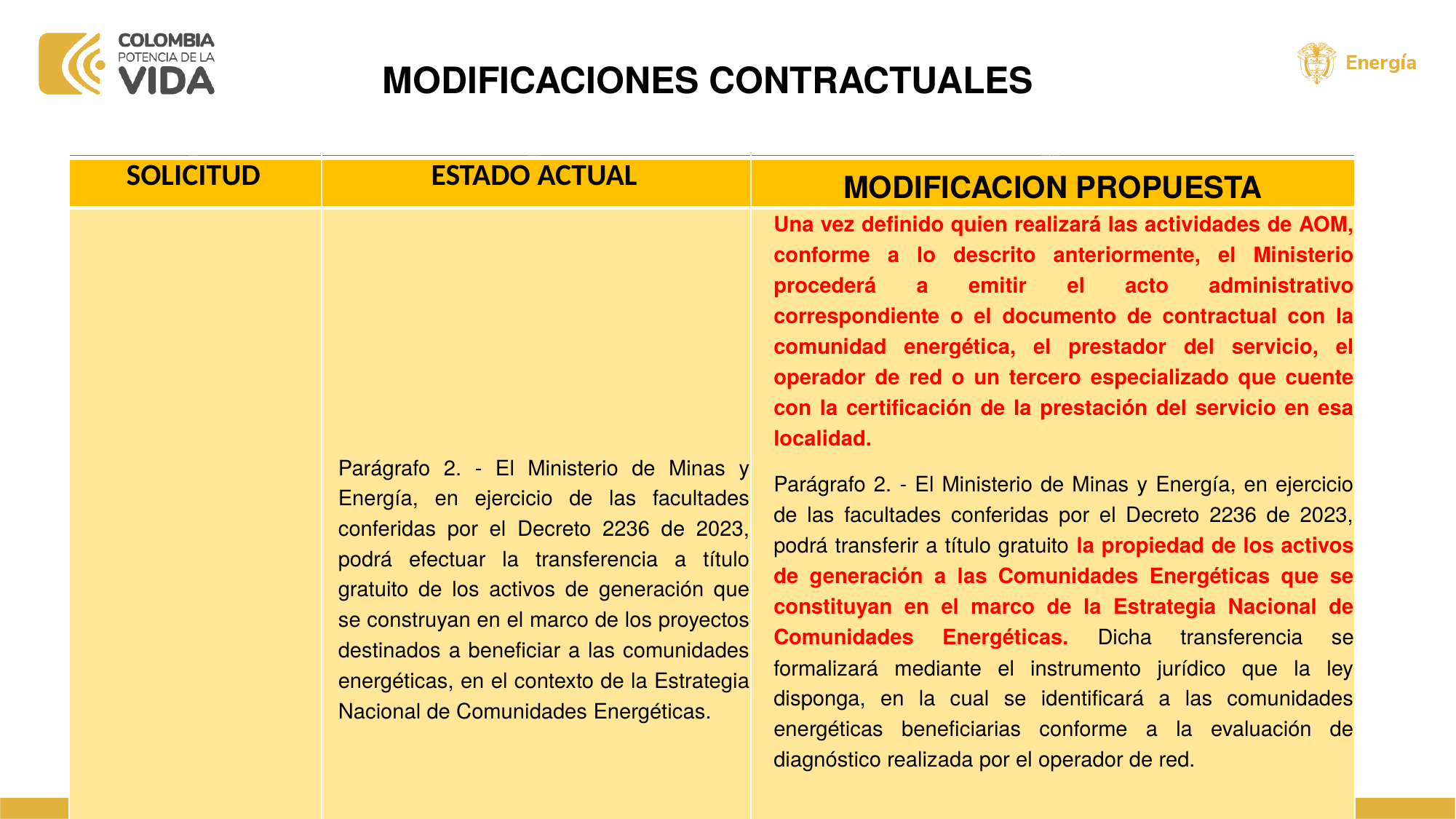

# MODIFICACIONES CONTRACTUALES
| SOLICITUDES | ESTADO ACTUAL | MODIFICACIÓN PROPUESTA |
| --- | --- | --- |
| SOLICITUD | ESTADO ACTUAL | MODIFICACION PROPUESTA |
|  | Parágrafo 2. - El Ministerio de Minas y Energía, en ejercicio de las facultades conferidas por el Decreto 2236 de 2023, podrá efectuar la transferencia a título gratuito de los activos de generación que se construyan en el marco de los proyectos destinados a beneficiar a las comunidades energéticas, en el contexto de la Estrategia Nacional de Comunidades Energéticas. | Una vez definido quien realizará las actividades de AOM, conforme a lo descrito anteriormente, el Ministerio procederá a emitir el acto administrativo correspondiente o el documento de contractual con la comunidad energética, el prestador del servicio, el operador de red o un tercero especializado que cuente con la certificación de la prestación del servicio en esa localidad. Parágrafo 2. - El Ministerio de Minas y Energía, en ejercicio de las facultades conferidas por el Decreto 2236 de 2023, podrá transferir a título gratuito la propiedad de los activos de generación a las Comunidades Energéticas que se constituyan en el marco de la Estrategia Nacional de Comunidades Energéticas. Dicha transferencia se formalizará mediante el instrumento jurídico que la ley disponga, en la cual se identificará a las comunidades energéticas beneficiarias conforme a la evaluación de diagnóstico realizada por el operador de red. |